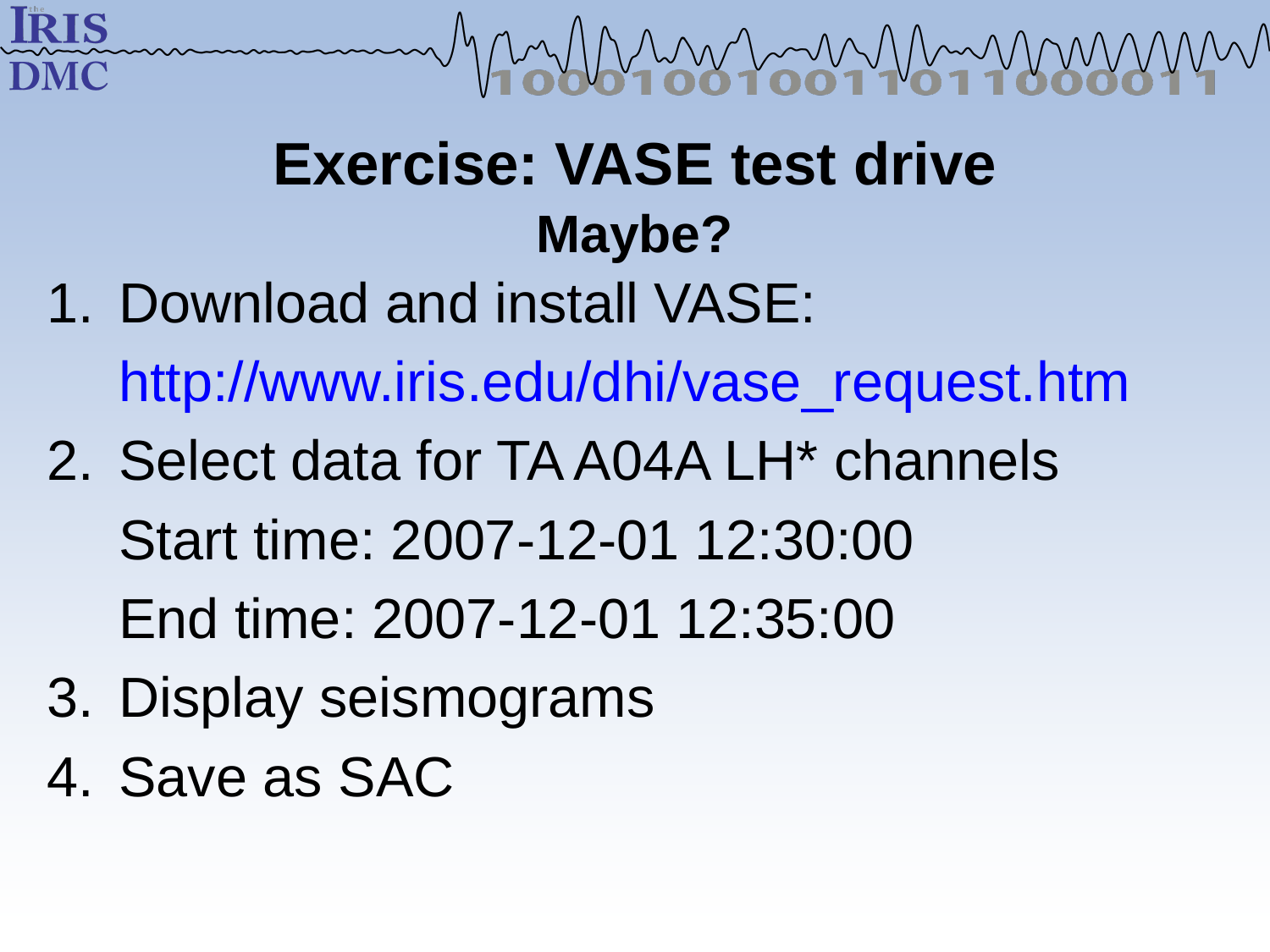

# Exercise: VASE test drive
Maybe?
Download and install VASE:
	http://www.iris.edu/dhi/vase_request.htm
Select data for TA A04A LH* channels
	Start time: 2007-12-01 12:30:00
	End time: 2007-12-01 12:35:00
Display seismograms
Save as SAC